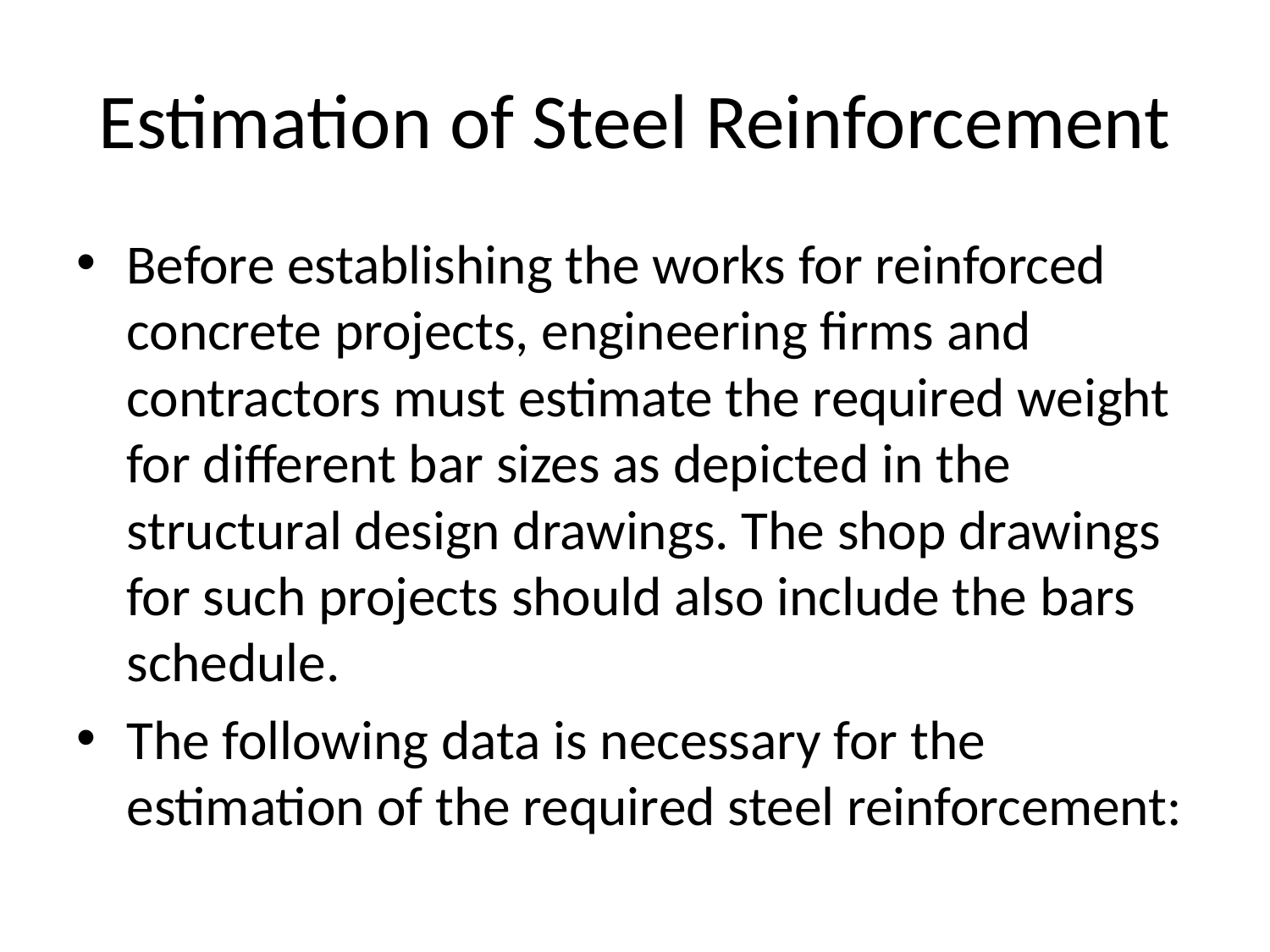

# Estimation of Steel Reinforcement
Before establishing the works for reinforced concrete projects, engineering firms and contractors must estimate the required weight for different bar sizes as depicted in the structural design drawings. The shop drawings for such projects should also include the bars schedule.
The following data is necessary for the estimation of the required steel reinforcement: